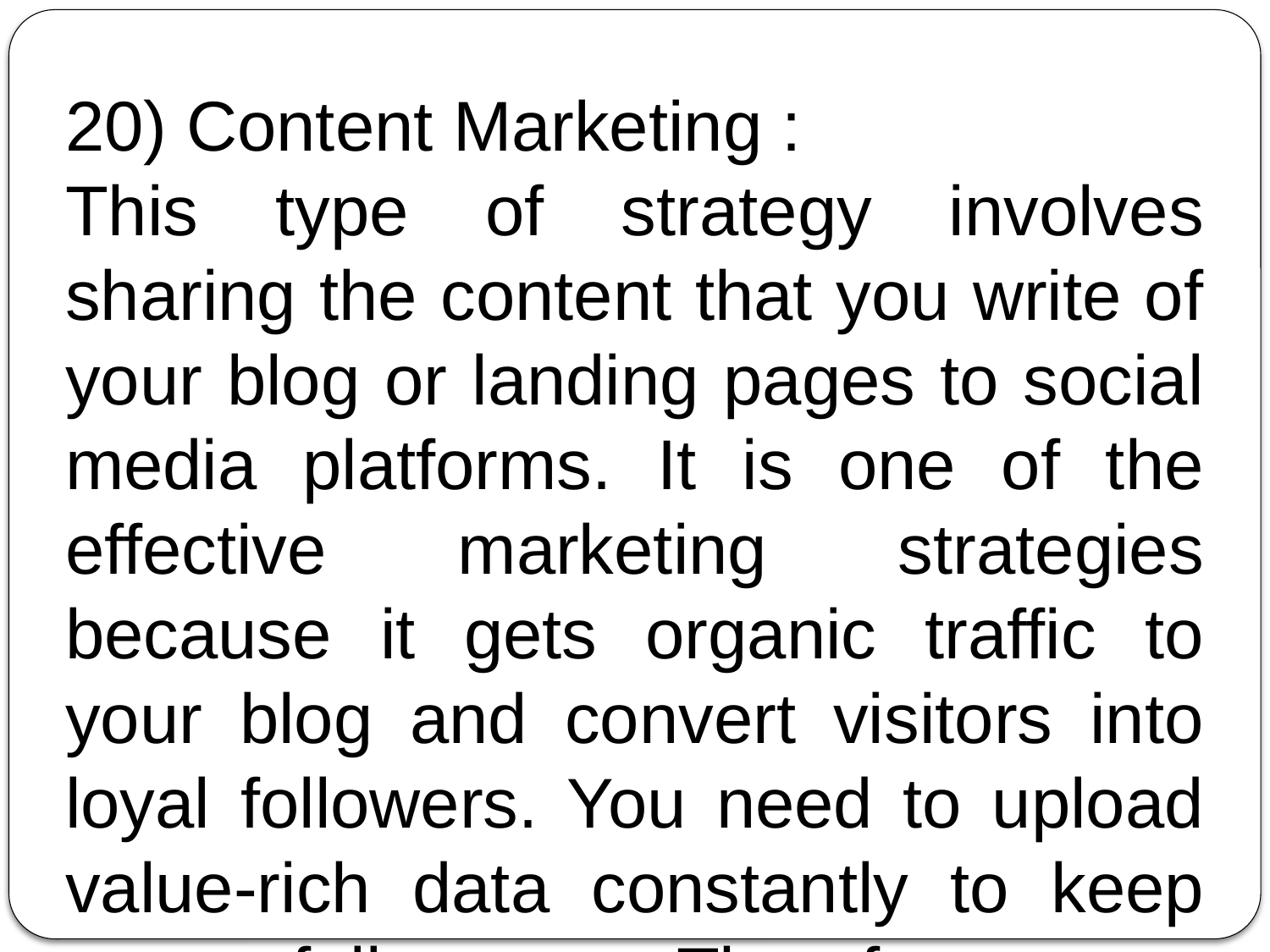

20) Content Marketing :
This type of strategy involves sharing the content that you write of your blog or landing pages to social media platforms. It is one of the effective marketing strategies because it gets organic traffic to your blog and convert visitors into loyal followers. You need to upload value-rich data constantly to keep your followers. Therefore, you should plan your content months in advance.